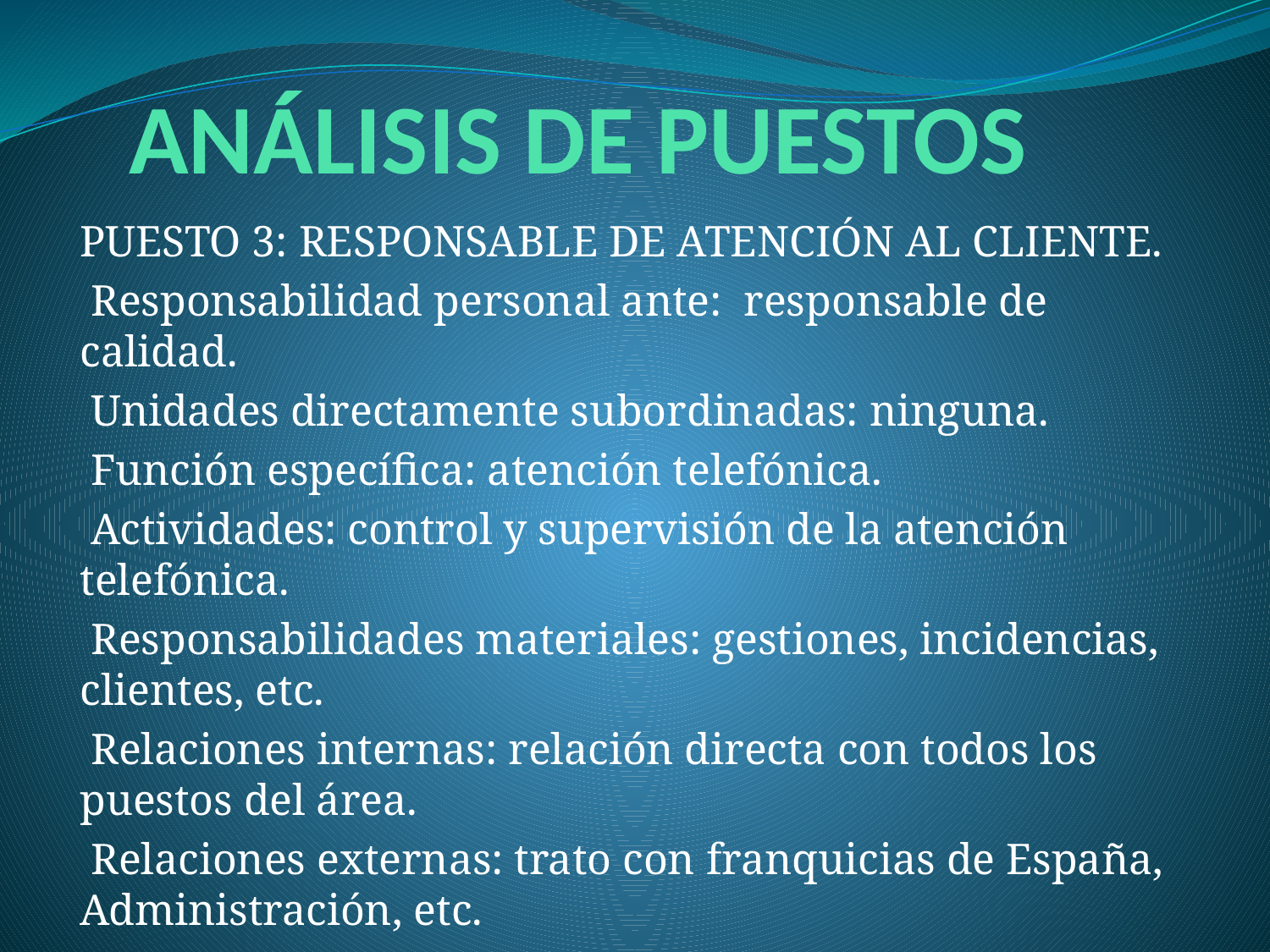

# ANÁLISIS DE PUESTOS
PUESTO 3: RESPONSABLE DE ATENCIÓN AL CLIENTE.
 Responsabilidad personal ante:  responsable de calidad.
 Unidades directamente subordinadas: ninguna.
 Función específica: atención telefónica.
 Actividades: control y supervisión de la atención telefónica.
 Responsabilidades materiales: gestiones, incidencias, clientes, etc.
 Relaciones internas: relación directa con todos los puestos del área.
 Relaciones externas: trato con franquicias de España, Administración, etc.